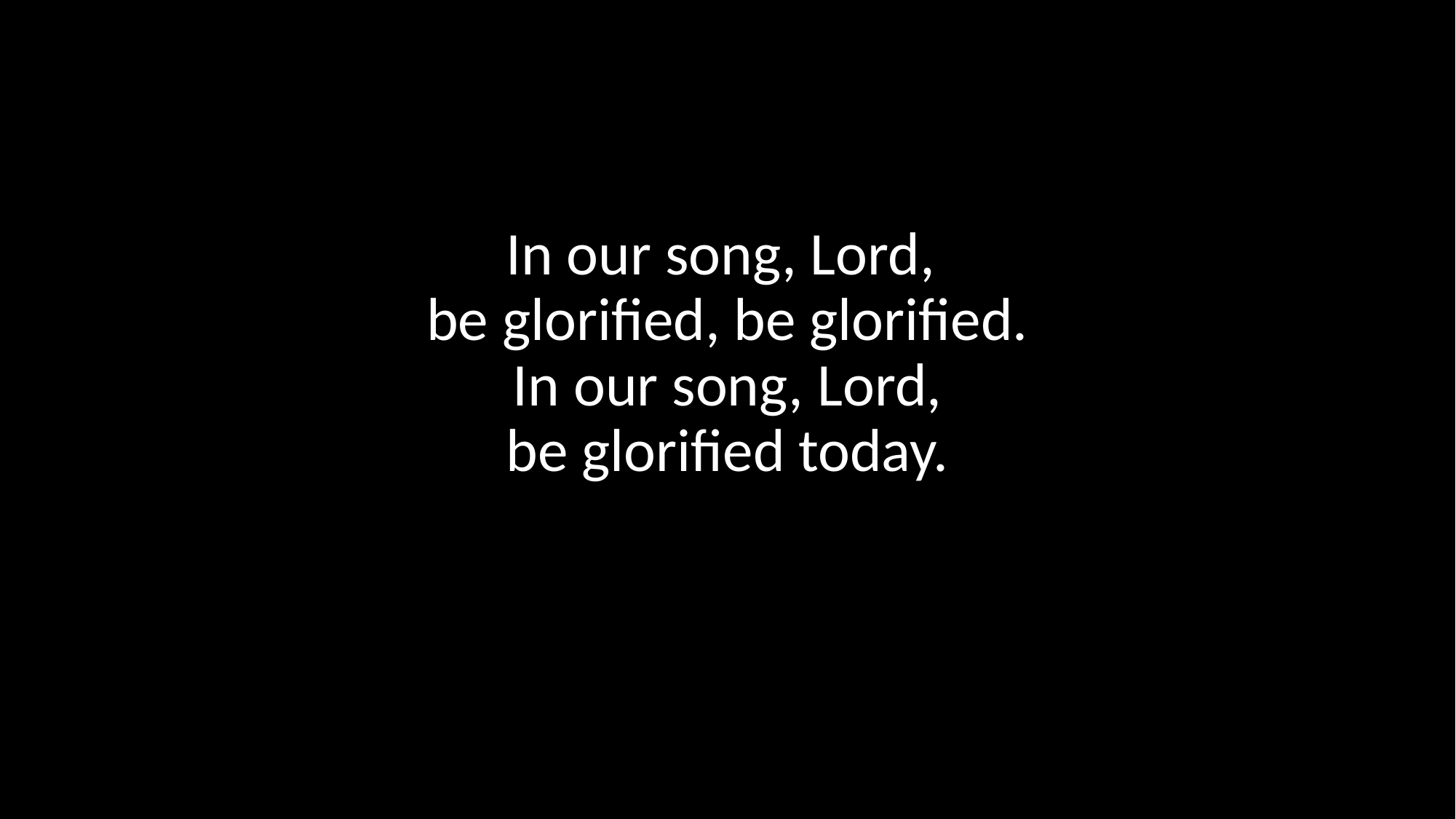

In our song, Lord,
be glorified, be glorified.
In our song, Lord,
be glorified today.